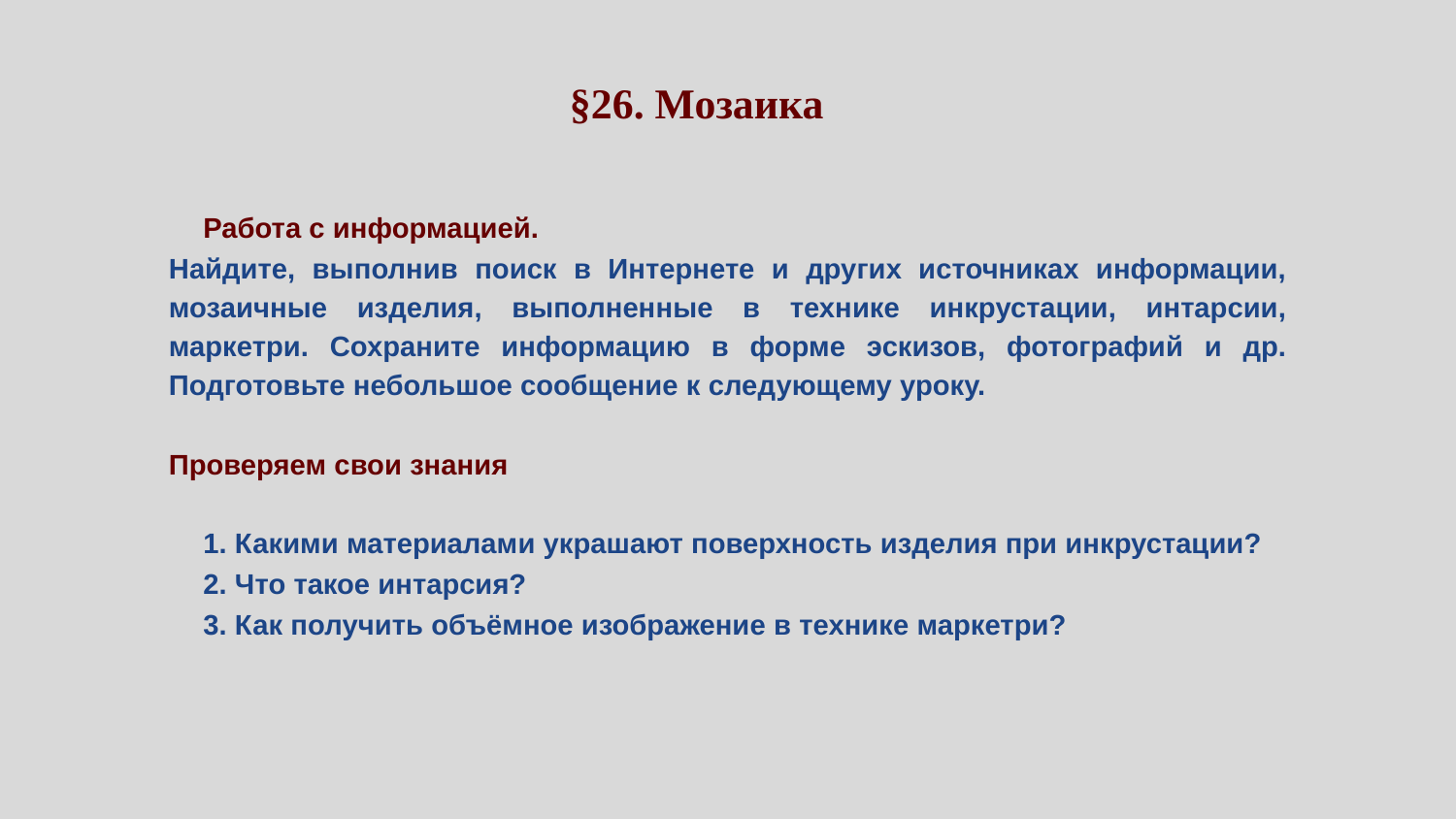

§26. Мозаика

Работа с информацией.
Найдите, выполнив поиск в Интернете и других источниках информации, мозаичные изделия, выполненные в технике инкрустации, интарсии, маркетри. Сохраните информацию в форме эскизов, фотографий и др. Подготовьте небольшое сообщение к следующему уроку.

Проверяем свои знания

1. Какими материалами украшают поверхность изделия при инкрустации?
2. Что такое интарсия?
3. Как получить объёмное изображение в технике маркетри?